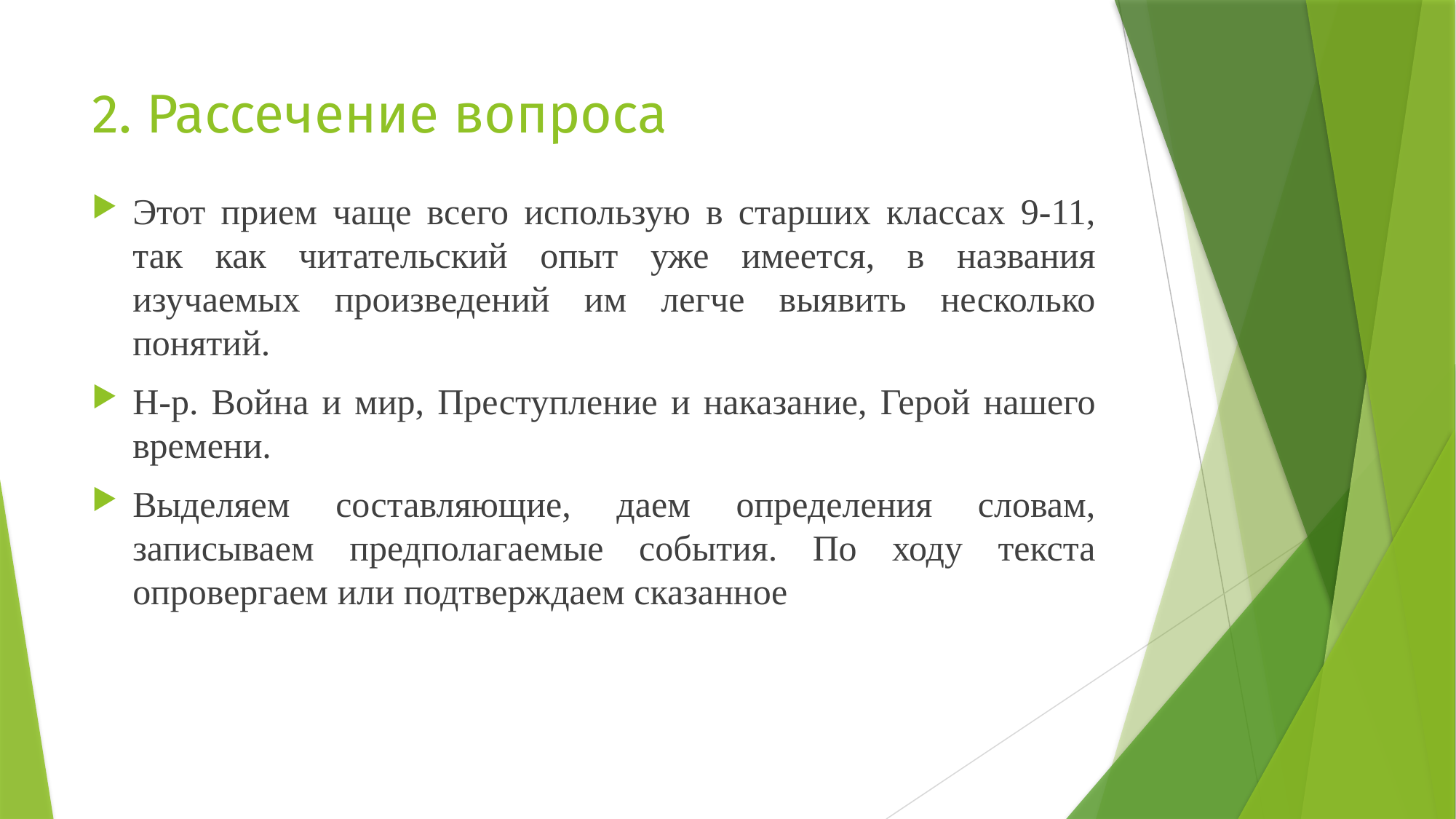

# 2. Рассечение вопроса
Этот прием чаще всего использую в старших классах 9-11, так как читательский опыт уже имеется, в названия изучаемых произведений им легче выявить несколько понятий.
Н-р. Война и мир, Преступление и наказание, Герой нашего времени.
Выделяем составляющие, даем определения словам, записываем предполагаемые события. По ходу текста опровергаем или подтверждаем сказанное